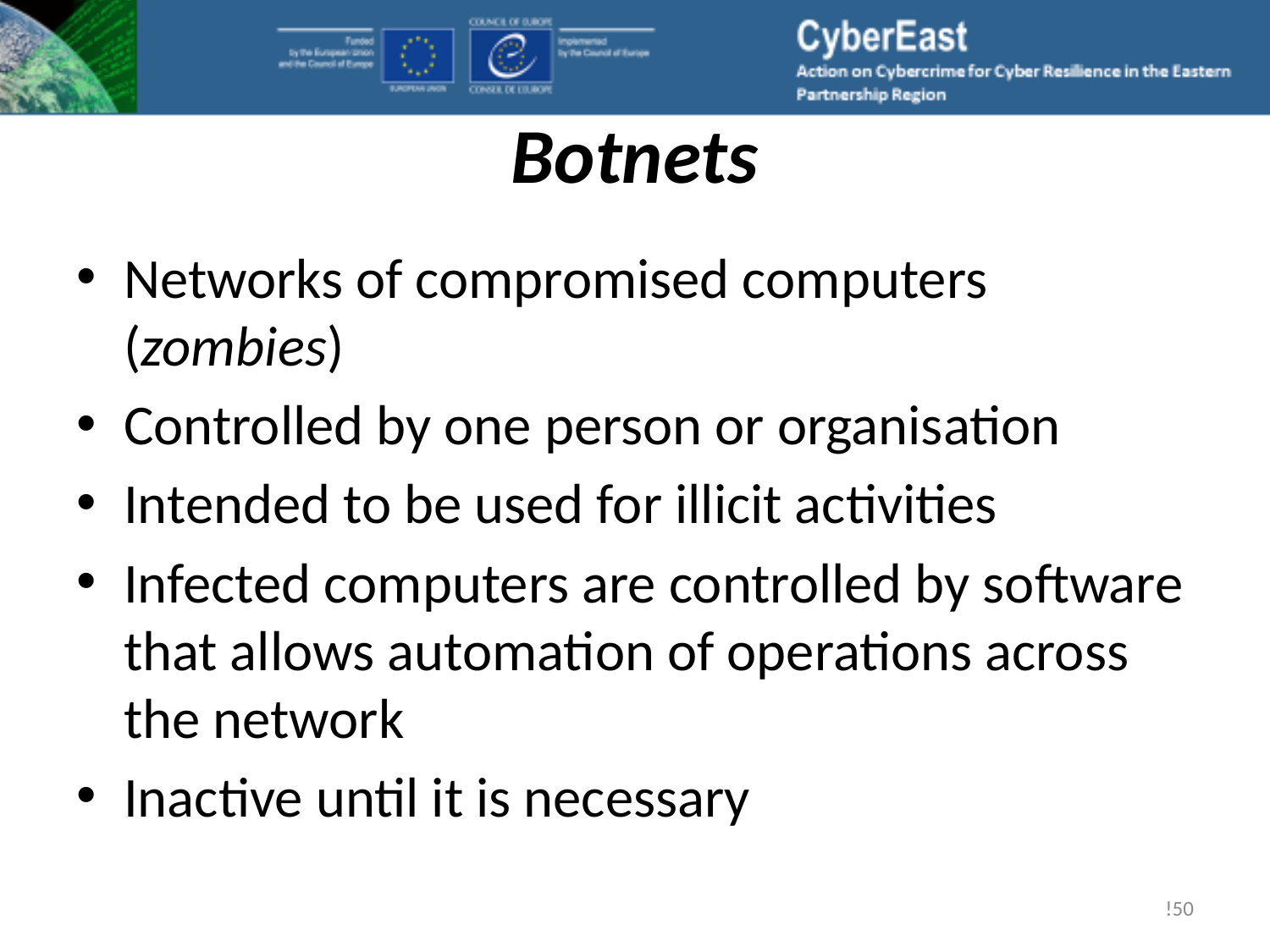

# Botnets
Networks of compromised computers (zombies)
Controlled by one person or organisation
Intended to be used for illicit activities
Infected computers are controlled by software that allows automation of operations across the network
Inactive until it is necessary
!50